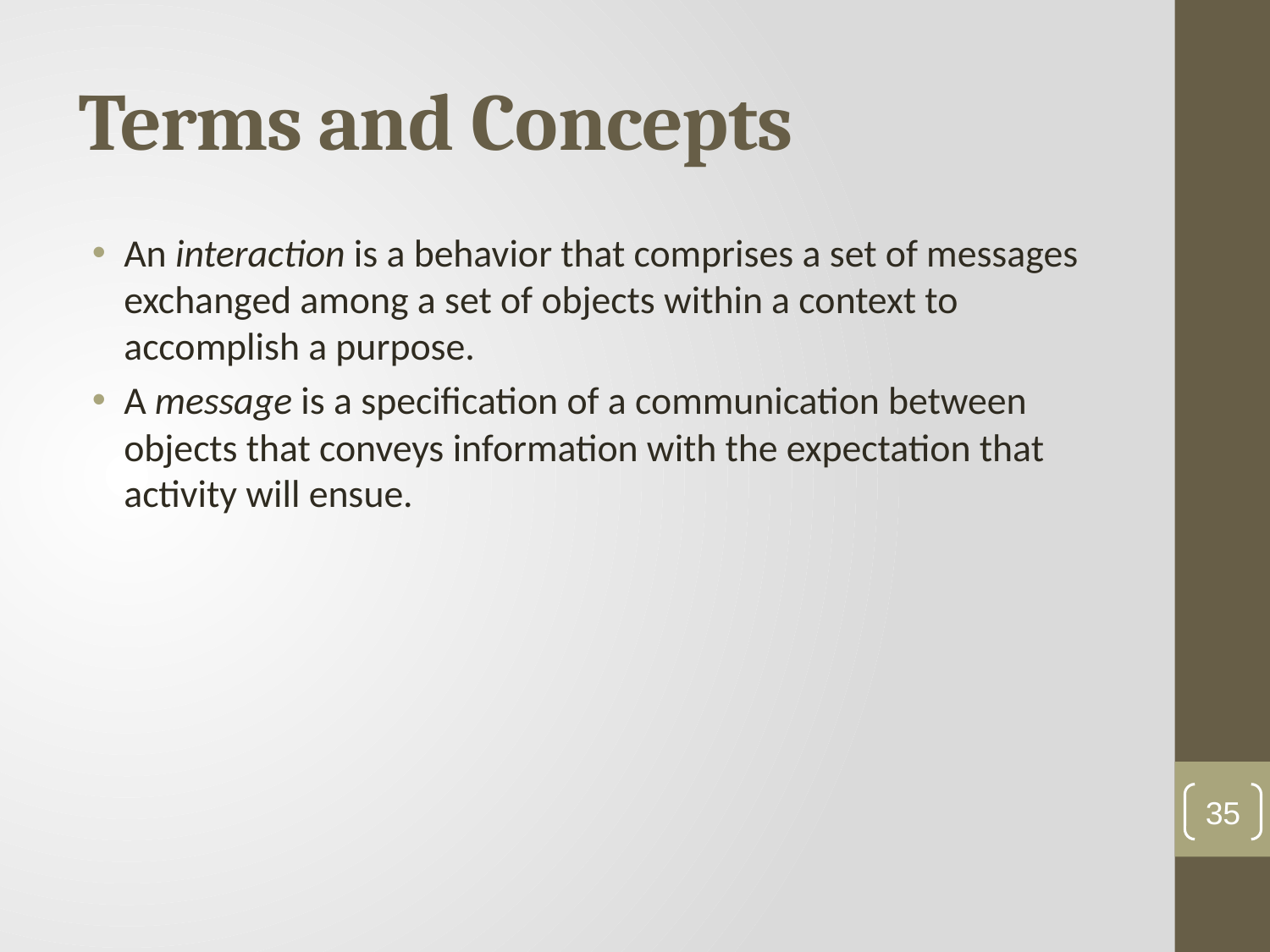

# Terms and Concepts
An interaction is a behavior that comprises a set of messages exchanged among a set of objects within a context to accomplish a purpose.
A message is a specification of a communication between objects that conveys information with the expectation that activity will ensue.
35